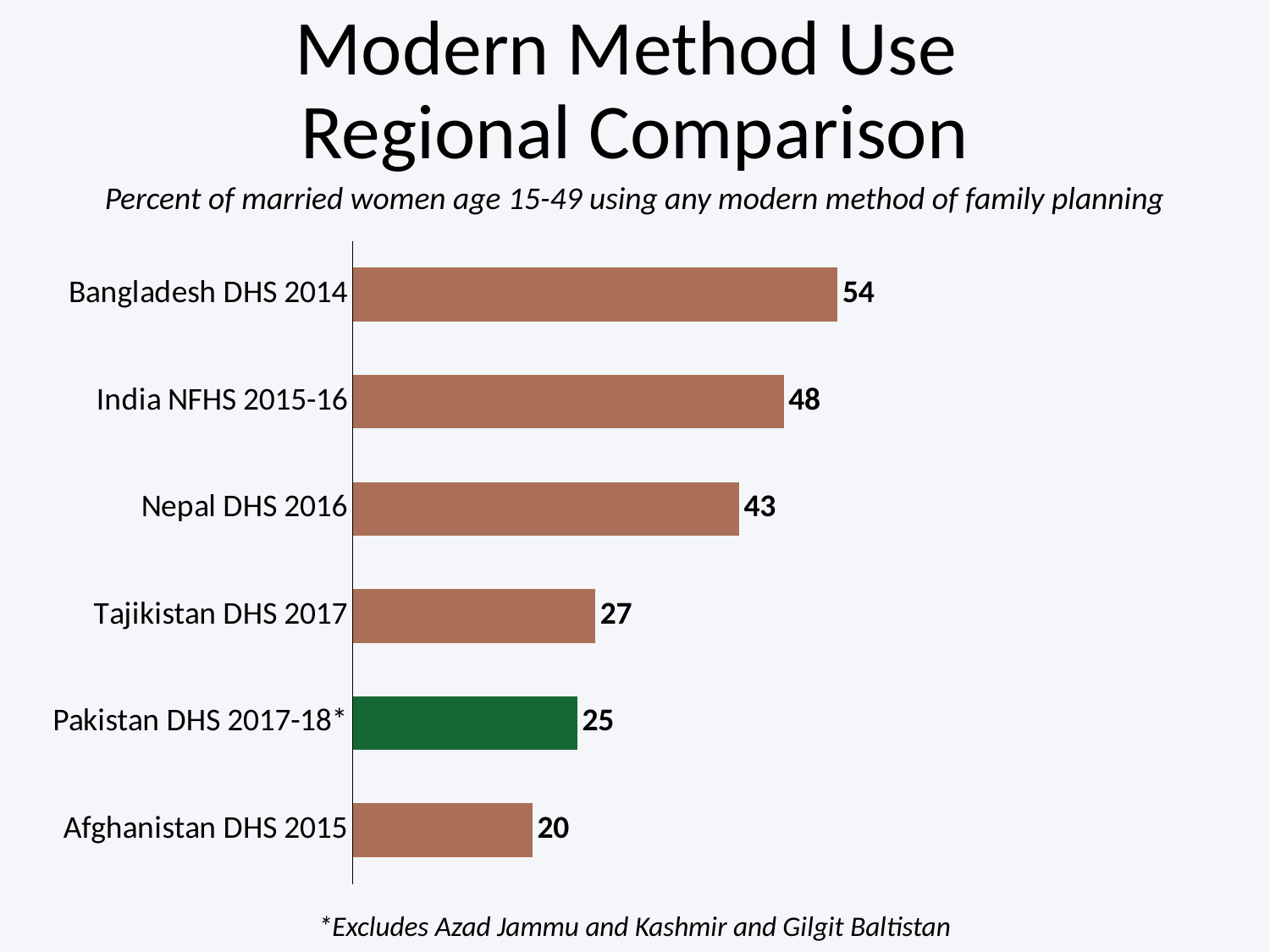

# Modern Method Use Regional Comparison
Percent of married women age 15-49 using any modern method of family planning

### Chart

| Category | Series 1 |
|---|---|
| Afghanistan DHS 2015 | 20.0 |
| Pakistan DHS 2017-18* | 25.0 |
| Tajikistan DHS 2017 | 27.0 |
| Nepal DHS 2016 | 43.0 |
| India NFHS 2015-16 | 48.0 |
| Bangladesh DHS 2014 | 54.0 |
*Excludes Azad Jammu and Kashmir and Gilgit Baltistan